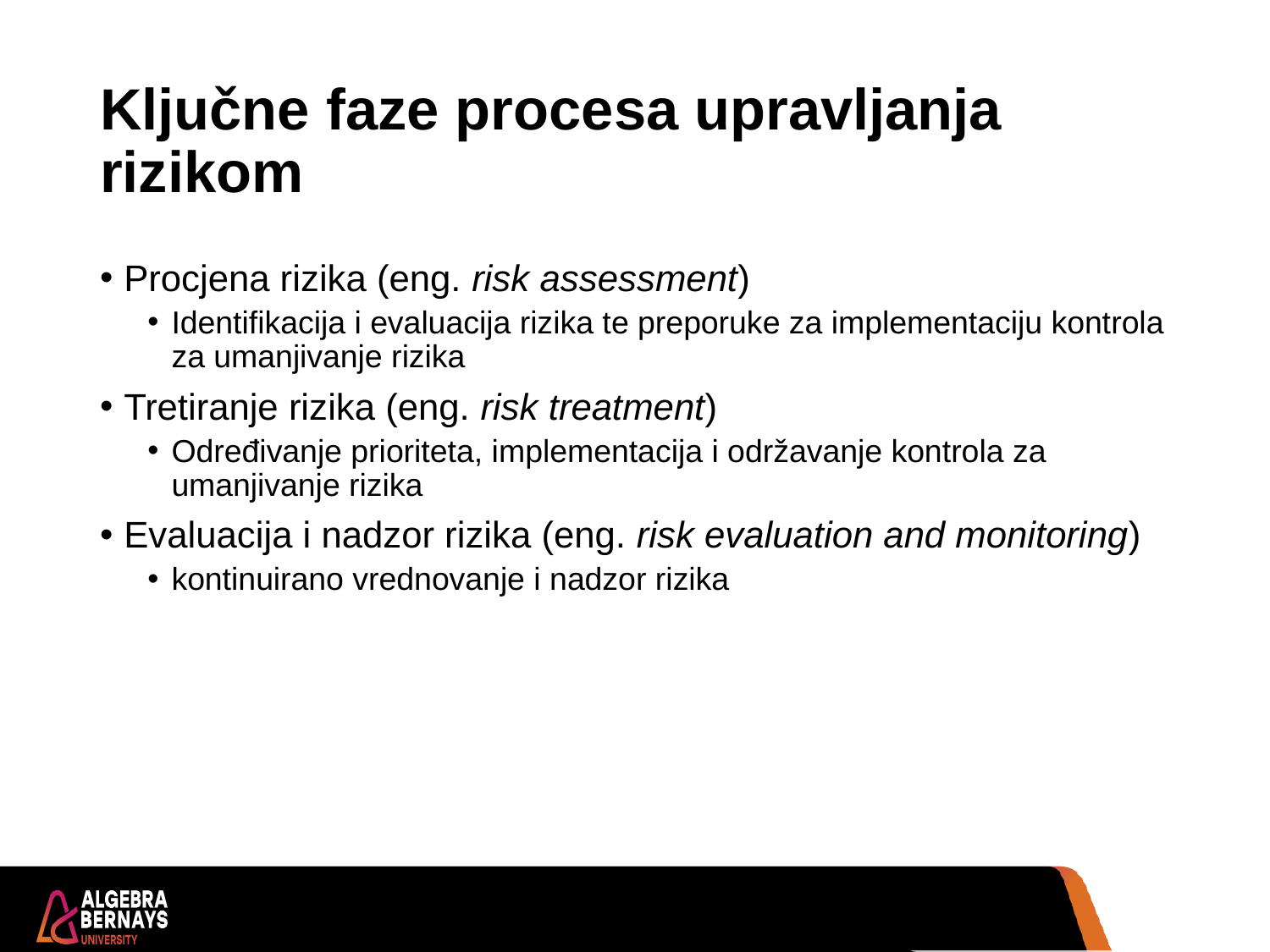

# Ključne faze procesa upravljanja rizikom
Procjena rizika (eng. risk assessment)
Identifikacija i evaluacija rizika te preporuke za implementaciju kontrola za umanjivanje rizika
Tretiranje rizika (eng. risk treatment)
Određivanje prioriteta, implementacija i održavanje kontrola za umanjivanje rizika
Evaluacija i nadzor rizika (eng. risk evaluation and monitoring)
kontinuirano vrednovanje i nadzor rizika